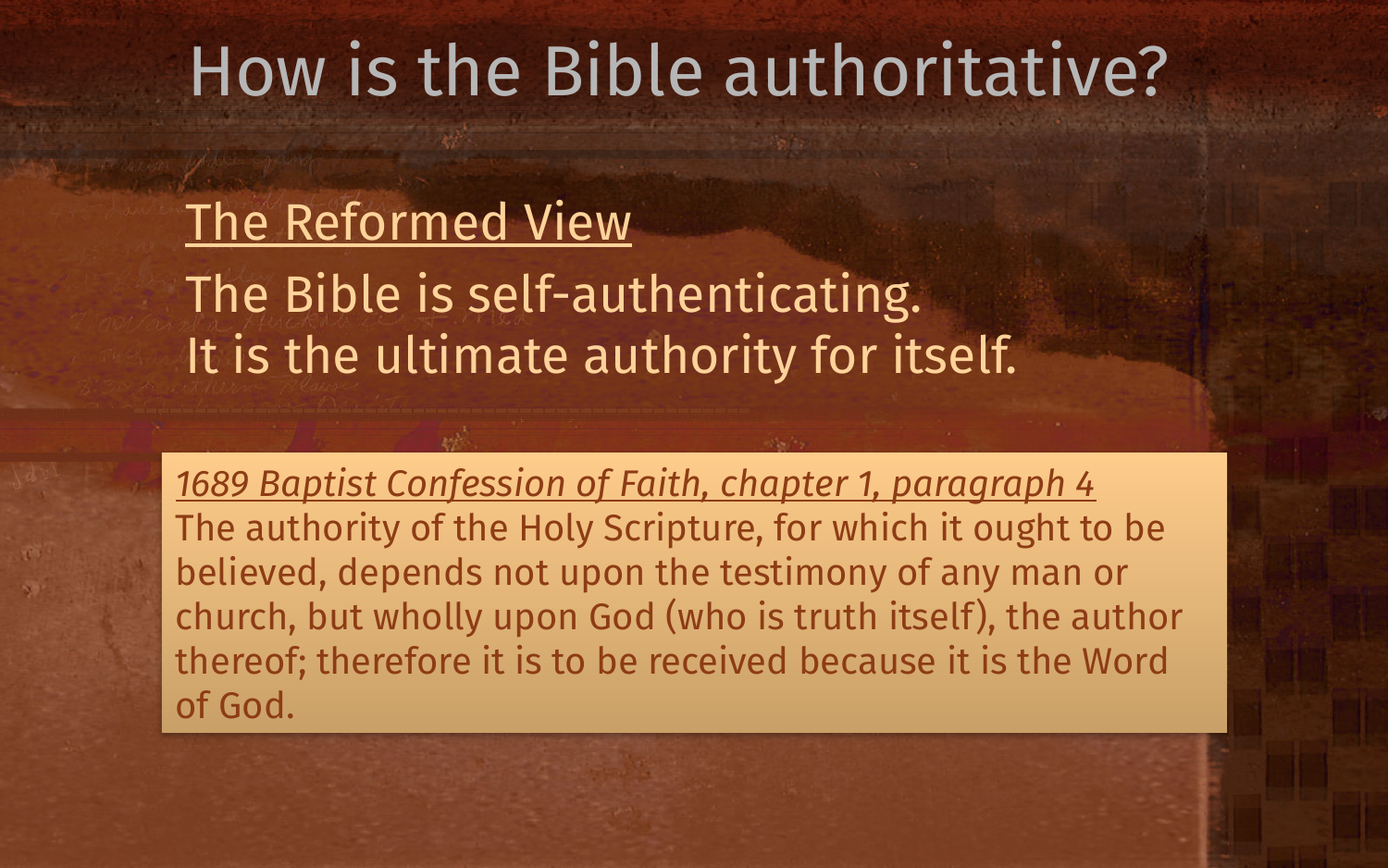

How is the Bible authoritative?
The Reformed View
The Bible is self-authenticating.
It is the ultimate authority for itself.
1689 Baptist Confession of Faith, chapter 1, paragraph 4
The authority of the Holy Scripture, for which it ought to be believed, depends not upon the testimony of any man or church, but wholly upon God (who is truth itself), the author thereof; therefore it is to be received because it is the Word of God.